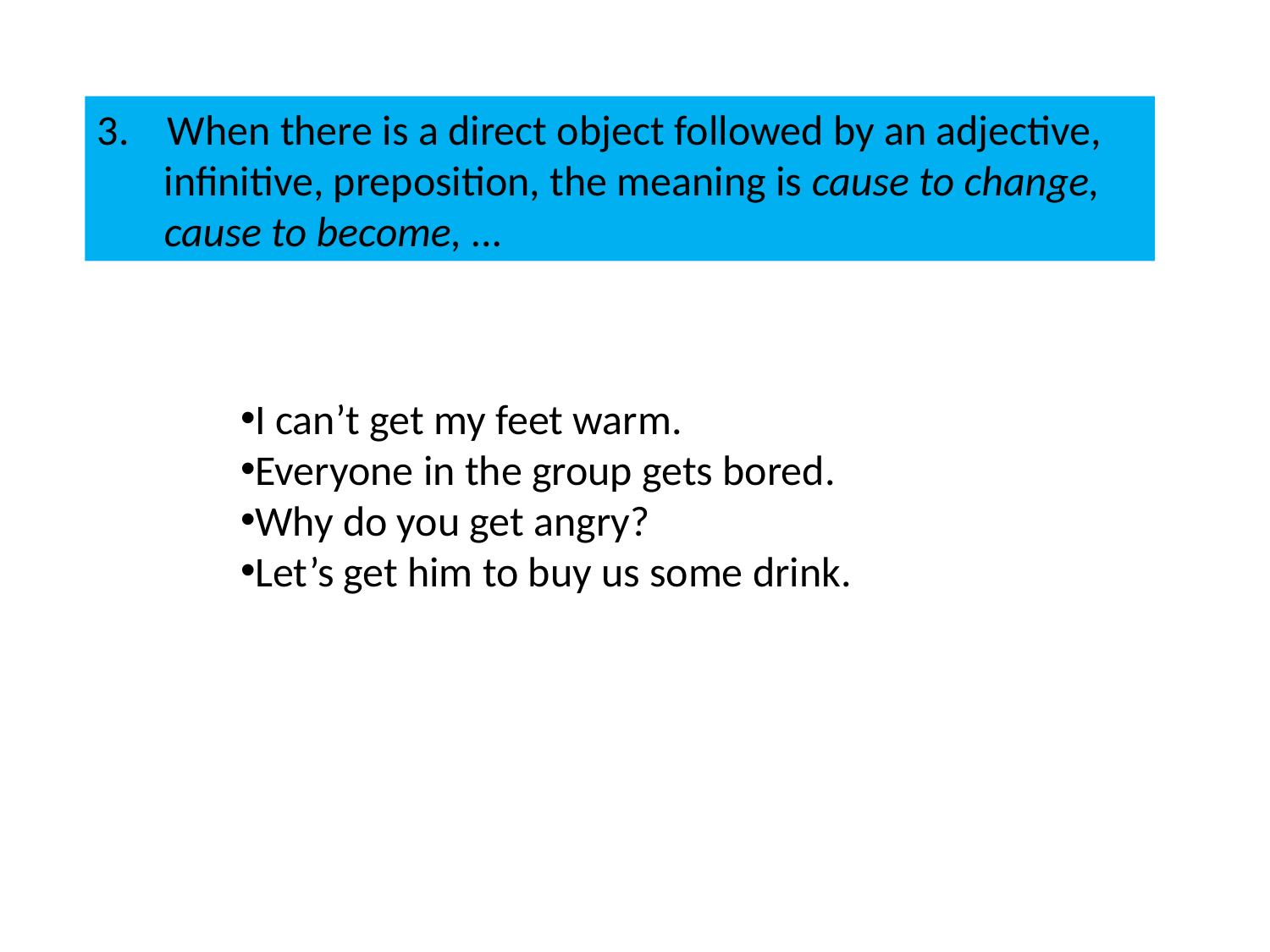

3.    When there is a direct object followed by an adjective,
       infinitive, preposition, the meaning is cause to change,
       cause to become, ...
I can’t get my feet warm.
Everyone in the group gets bored.
Why do you get angry?
Let’s get him to buy us some drink.